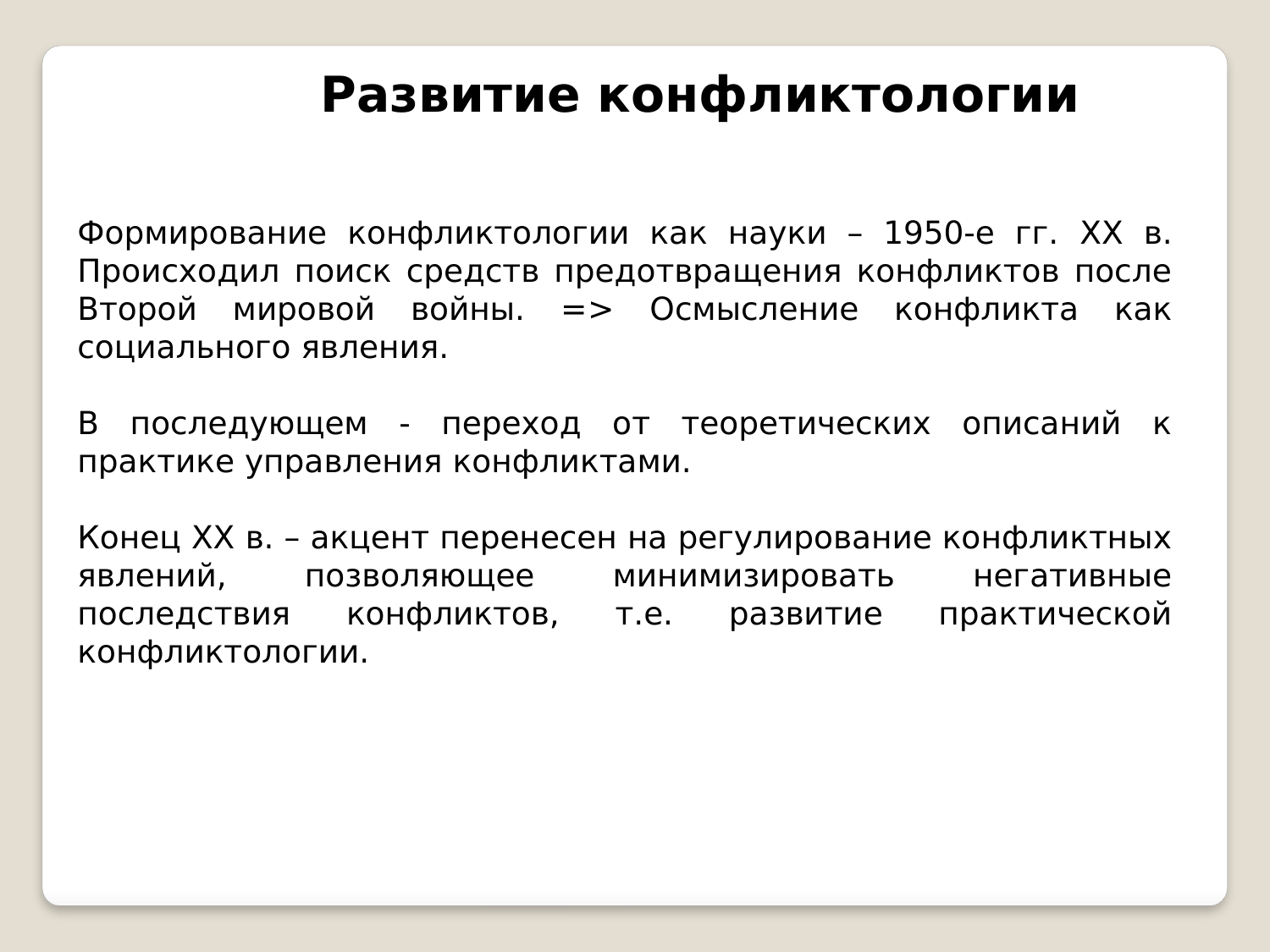

Развитие конфликтологии
Формирование конфликтологии как науки – 1950-е гг. XX в. Происходил поиск средств предотвращения конфликтов после Второй мировой войны. => Осмысление конфликта как социального явления.

В последующем - переход от теоретических описаний к практике управления конфликтами.

Конец XX в. – акцент перенесен на регулирование конфликтных явлений, позволяющее минимизировать негативные последствия конфликтов, т.е. развитие практической конфликтологии.